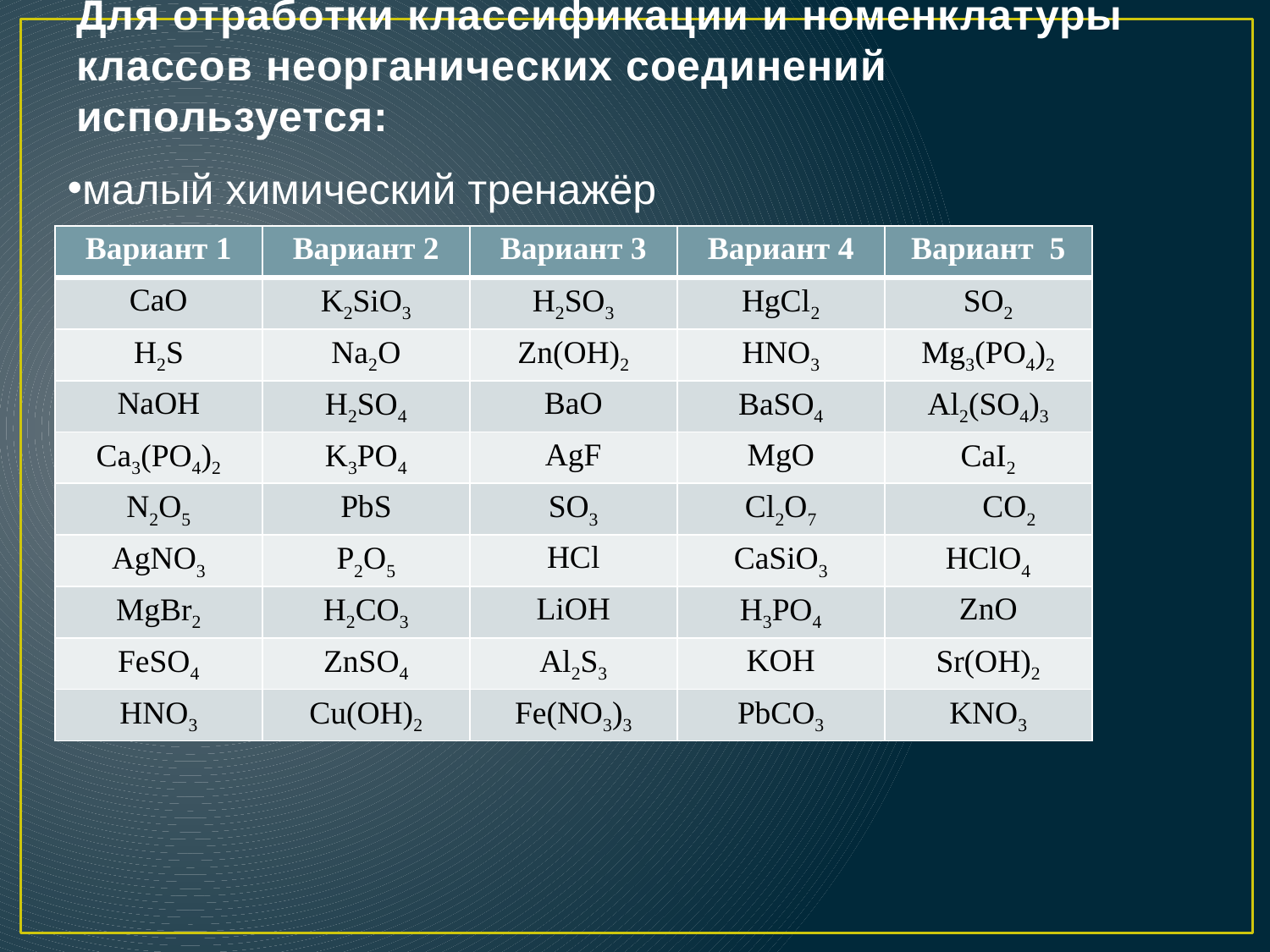

# Для отработки классификации и номенклатуры классов неорганических соединений используется:
малый химический тренажёр

| Вариант 1 | Вариант 2 | Вариант 3 | Вариант 4 | Вариант 5 |
| --- | --- | --- | --- | --- |
| CaO | K2SiO3 | H2SO3 | HgCl2 | SO2 |
| H2S | Na2O | Zn(OH)2 | HNO3 | Mg3(PO4)2 |
| NaOH | H2SO4 | BaO | BaSO4 | Al2(SO4)3 |
| Ca3(PO4)2 | K3PO4 | AgF | MgO | CaI2 |
| N2O5 | PbS | SO3 | Cl2O7 | CO2 |
| AgNO3 | P2O5 | HCl | CaSiO3 | HClO4 |
| MgBr2 | H2CO3 | LiOH | H3PO4 | ZnO |
| FeSO4 | ZnSO4 | Al2S3 | KOH | Sr(OH)2 |
| HNO3 | Cu(OH)2 | Fe(NO3)3 | PbCO3 | KNO3 |